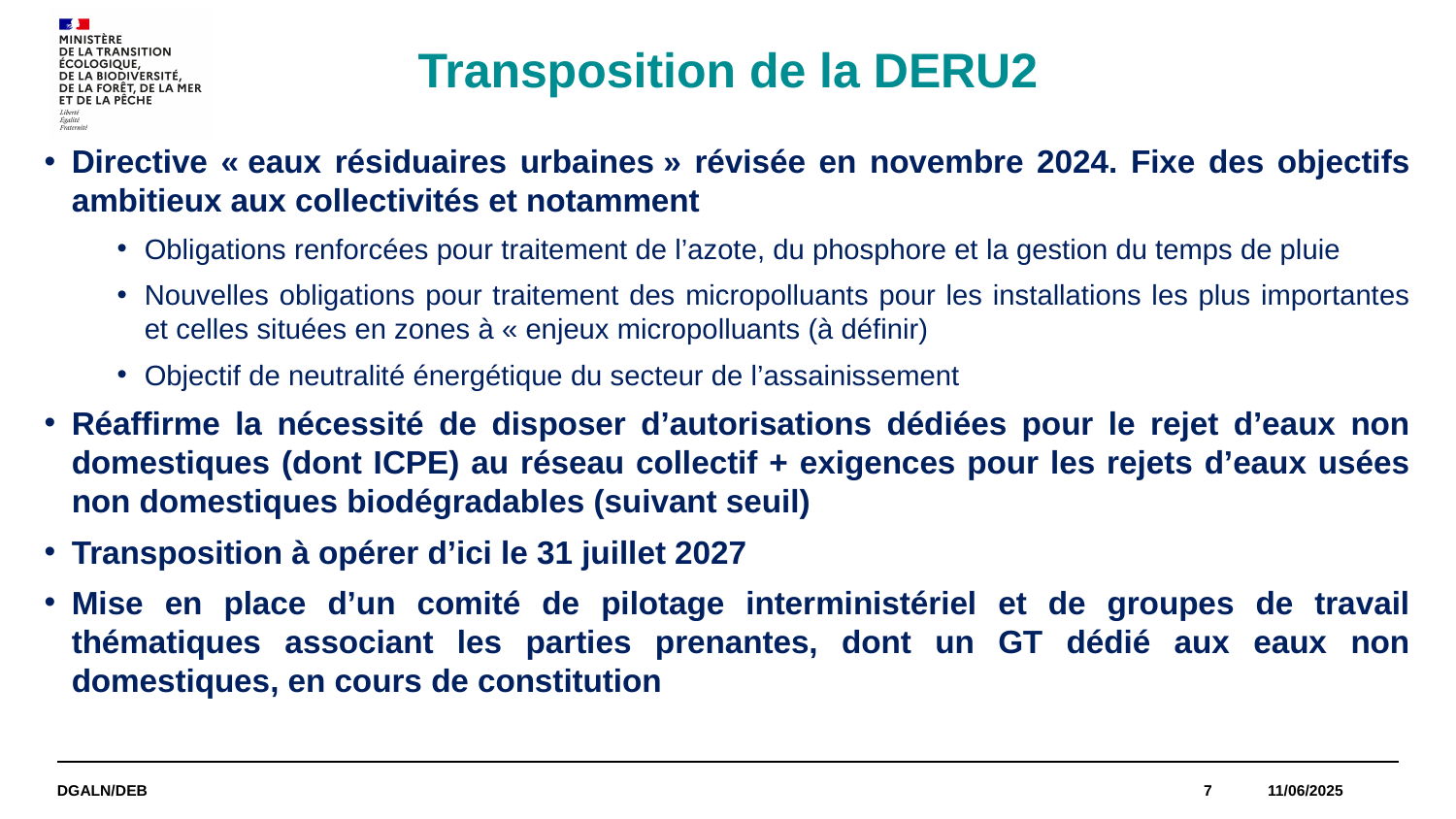

Transposition de la DERU2
Directive « eaux résiduaires urbaines » révisée en novembre 2024. Fixe des objectifs ambitieux aux collectivités et notamment
Obligations renforcées pour traitement de l’azote, du phosphore et la gestion du temps de pluie
Nouvelles obligations pour traitement des micropolluants pour les installations les plus importantes et celles situées en zones à « enjeux micropolluants (à définir)
Objectif de neutralité énergétique du secteur de l’assainissement
Réaffirme la nécessité de disposer d’autorisations dédiées pour le rejet d’eaux non domestiques (dont ICPE) au réseau collectif + exigences pour les rejets d’eaux usées non domestiques biodégradables (suivant seuil)
Transposition à opérer d’ici le 31 juillet 2027
Mise en place d’un comité de pilotage interministériel et de groupes de travail thématiques associant les parties prenantes, dont un GT dédié aux eaux non domestiques, en cours de constitution
DGALN/DEB
7
11/06/2025